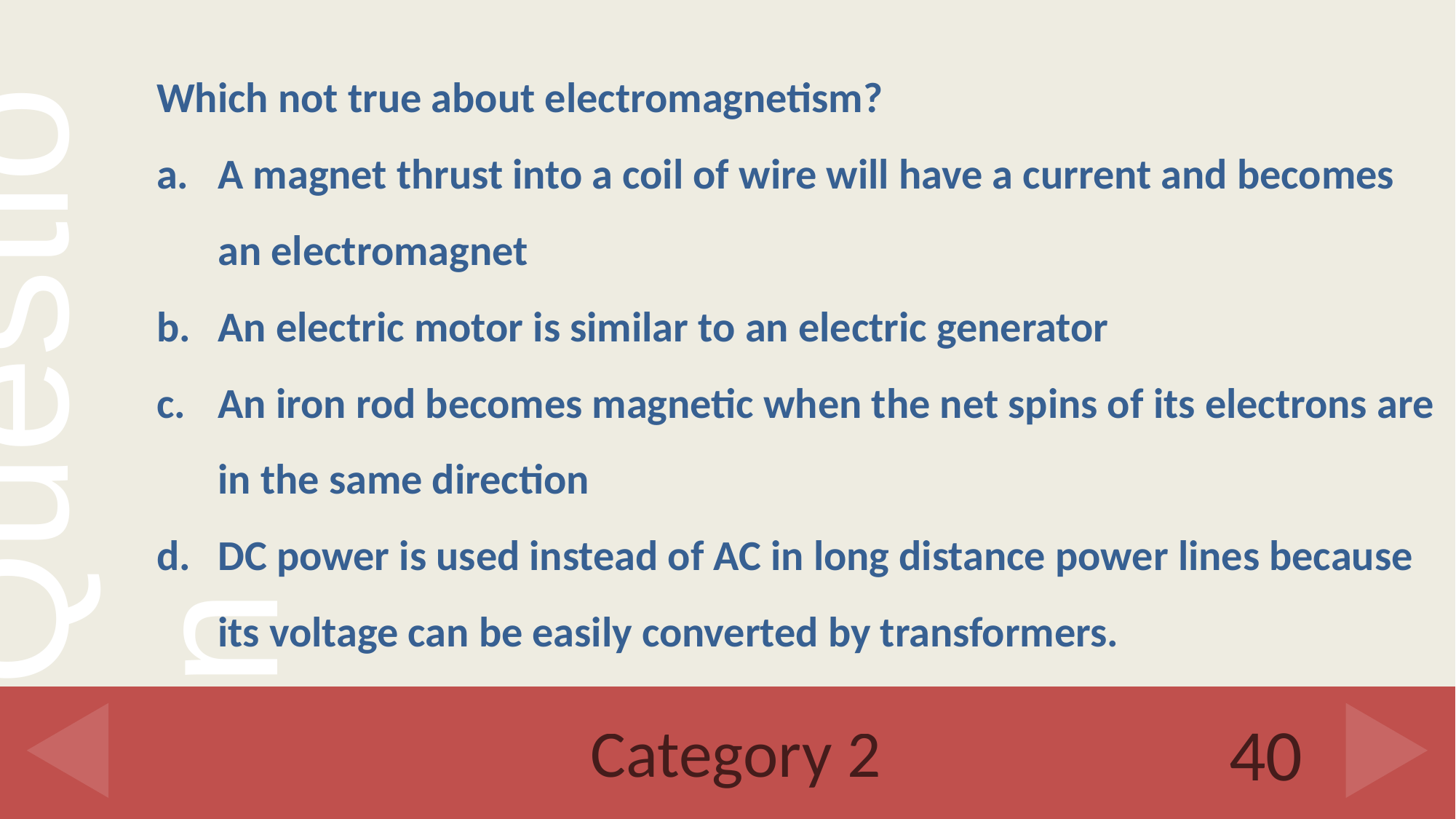

Which not true about electromagnetism?
A magnet thrust into a coil of wire will have a current and becomes an electromagnet
An electric motor is similar to an electric generator
An iron rod becomes magnetic when the net spins of its electrons are in the same direction
DC power is used instead of AC in long distance power lines because its voltage can be easily converted by transformers.
# Category 2
40